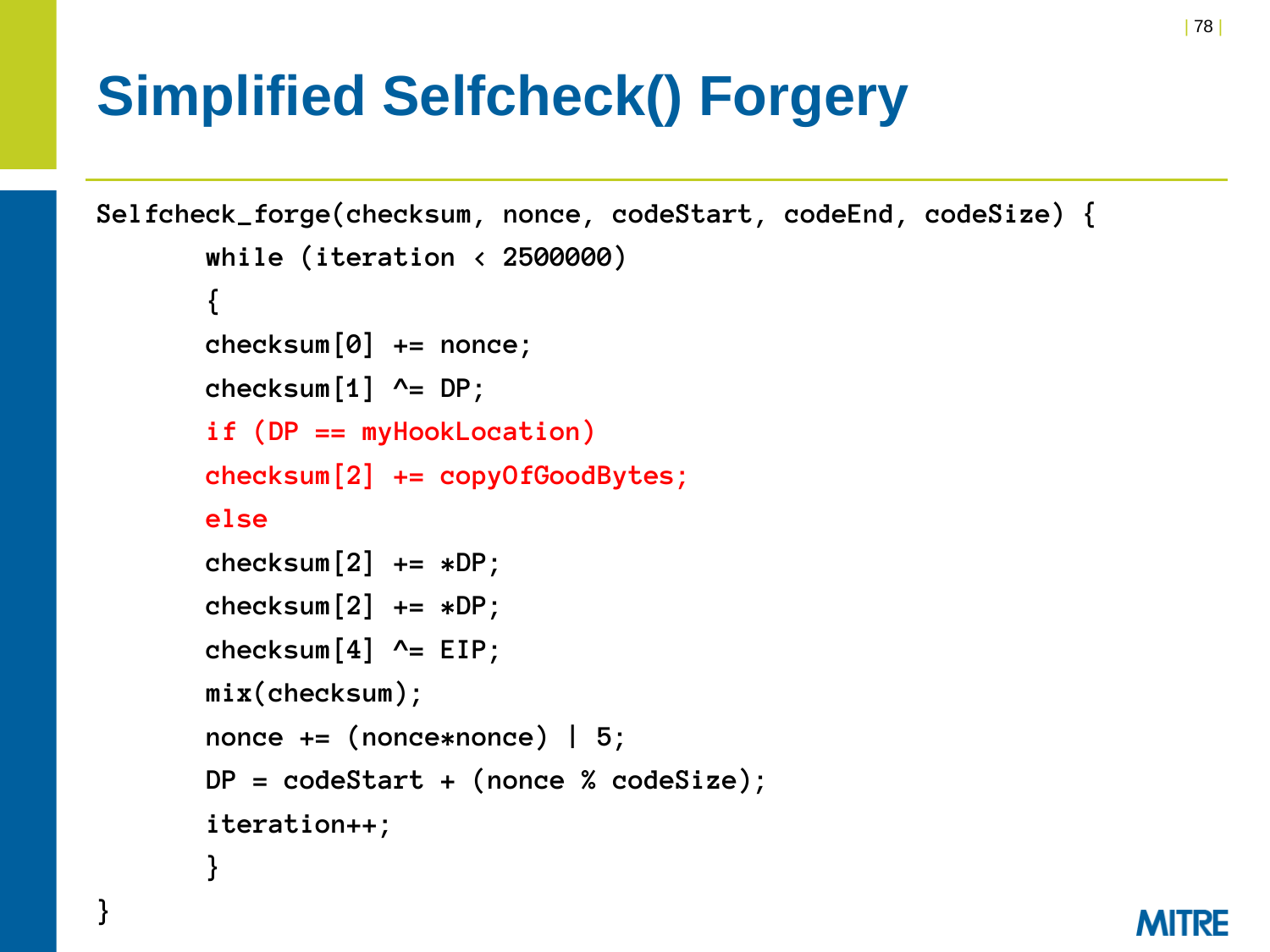

# Simplified Selfcheck() Forgery
Selfcheck_forge(checksum, nonce, codeStart, codeEnd, codeSize) {
	while (iteration < 2500000)
	{
		checksum[0] += nonce;
		checksum[1] ^= DP;
		if (DP == myHookLocation)
			checksum[2] += copyOfGoodBytes;
		else
			checksum[2] += *DP;
		checksum[2] += *DP;
		checksum[4] ^= EIP;
		mix(checksum);
		nonce += (nonce*nonce) | 5;
		DP = codeStart + (nonce % codeSize);
		iteration++;
	}
}